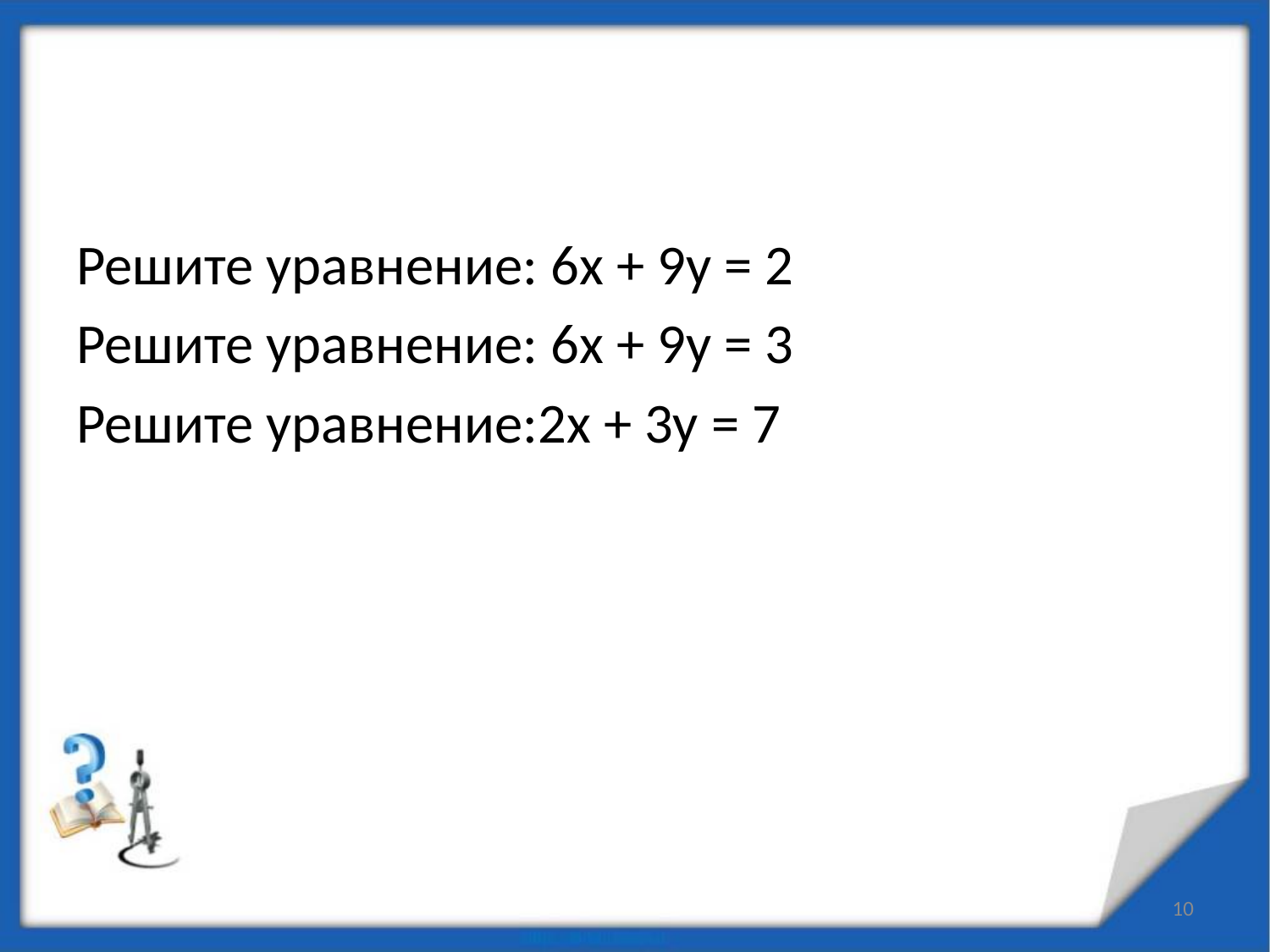

#
Решите уравнение: 6х + 9у = 2
Решите уравнение: 6х + 9у = 3
Решите уравнение:2х + 3у = 7
10